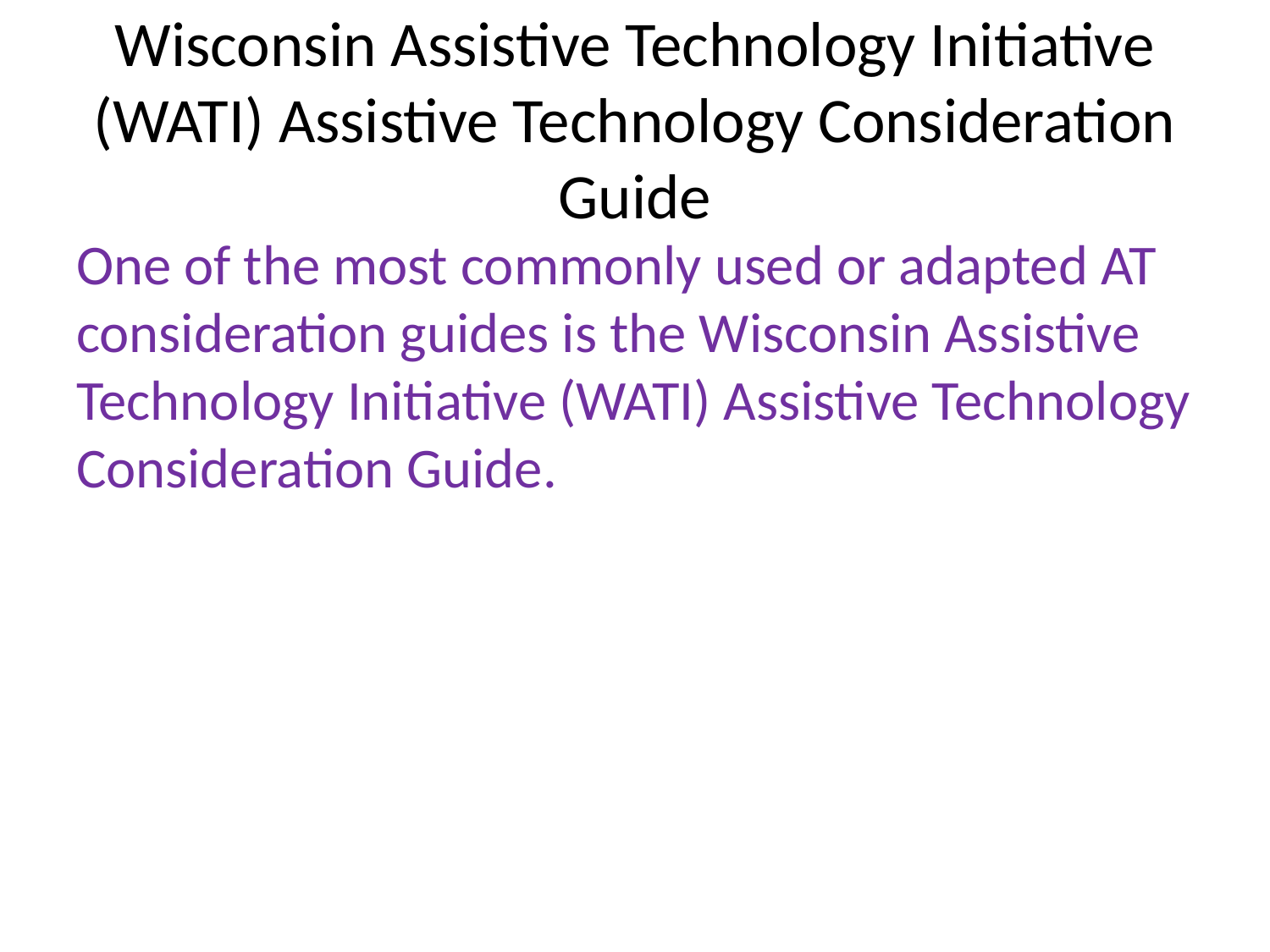

# Wisconsin Assistive Technology Initiative (WATI) Assistive Technology Consideration Guide
One of the most commonly used or adapted AT consideration guides is the Wisconsin Assistive Technology Initiative (WATI) Assistive Technology Consideration Guide.